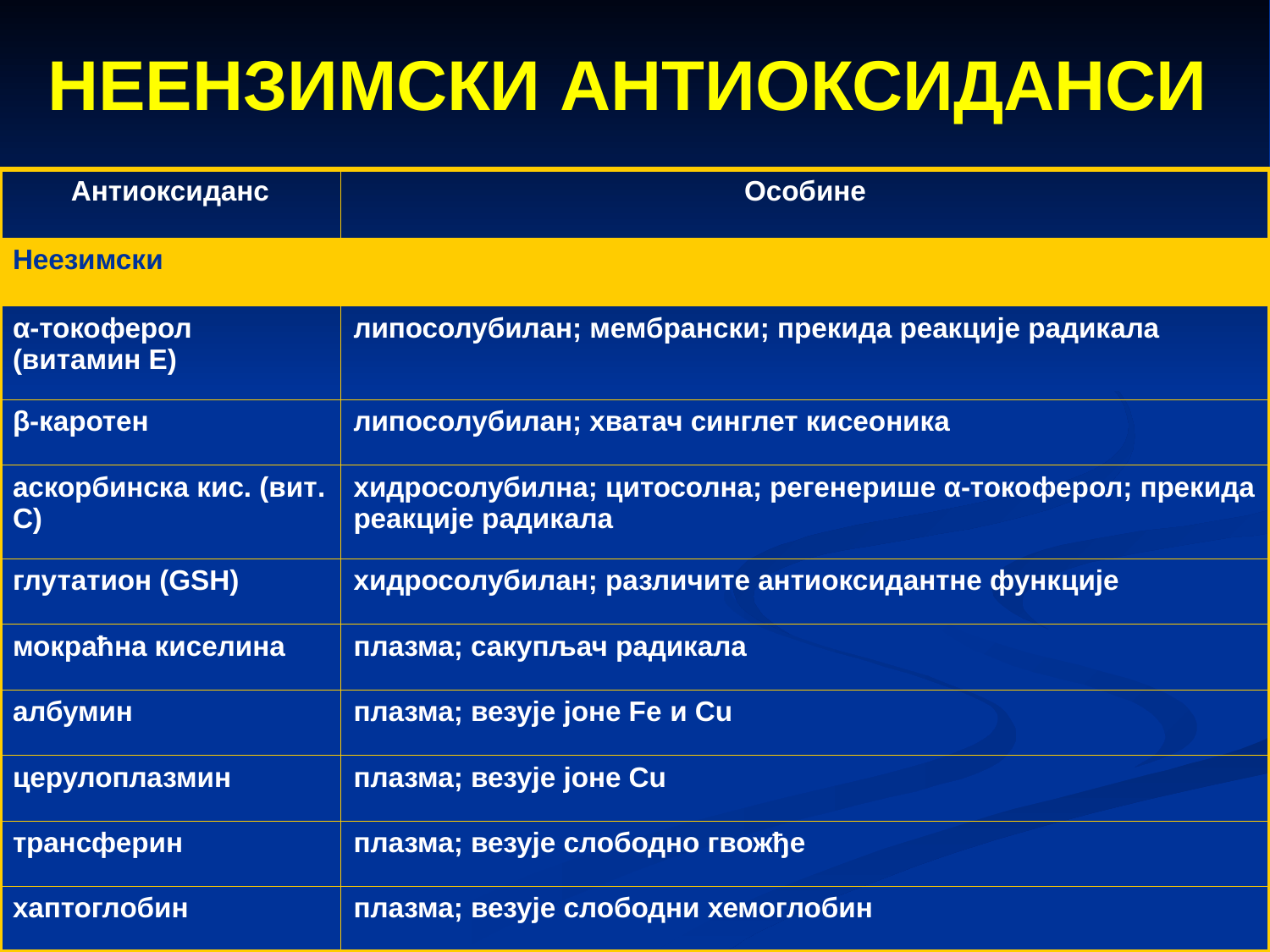

# НЕЕНЗИМСКИ АНТИОКСИДАНСИ
| Антиоксиданс | Особине |
| --- | --- |
| Неезимски |  |
| α-токоферол (витамин Е) | липосолубилан; мембрански; прекида реакције радикала |
| β-каротен | липосолубилан; хватач синглет кисеоника |
| аскорбинска кис. (вит. C) | хидросолубилна; цитосолна; регенерише α-токоферол; прекида реакције радикала |
| глутатион (GSH) | хидросолубилан; различите антиоксидантне функције |
| мокраћна киселина | плазма; сакупљач радикала |
| албумин | плазма; везује јоне Fe и Cu |
| церулоплазмин | плазма; везује јоне Cu |
| трансферин | плазма; везује слободно гвожђе |
| хаптоглобин | плазма; везује слободни хемоглобин |